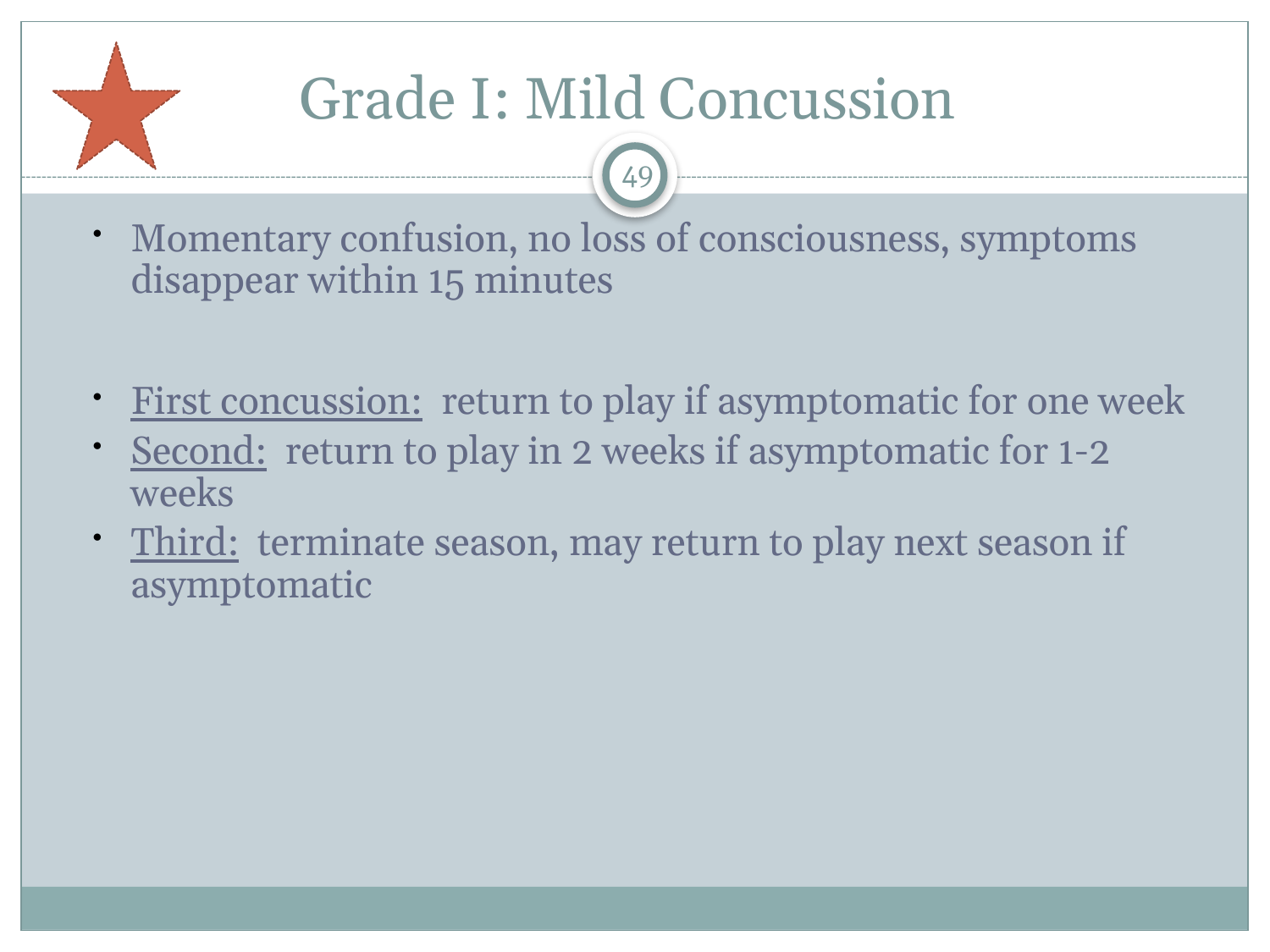

# Grade I: Mild Concussion

49
Momentary confusion, no loss of consciousness, symptoms disappear within 15 minutes

First concussion:  return to play if asymptomatic for one week
Second:  return to play in 2 weeks if asymptomatic for 1-2 weeks
Third:  terminate season, may return to play next season if asymptomatic